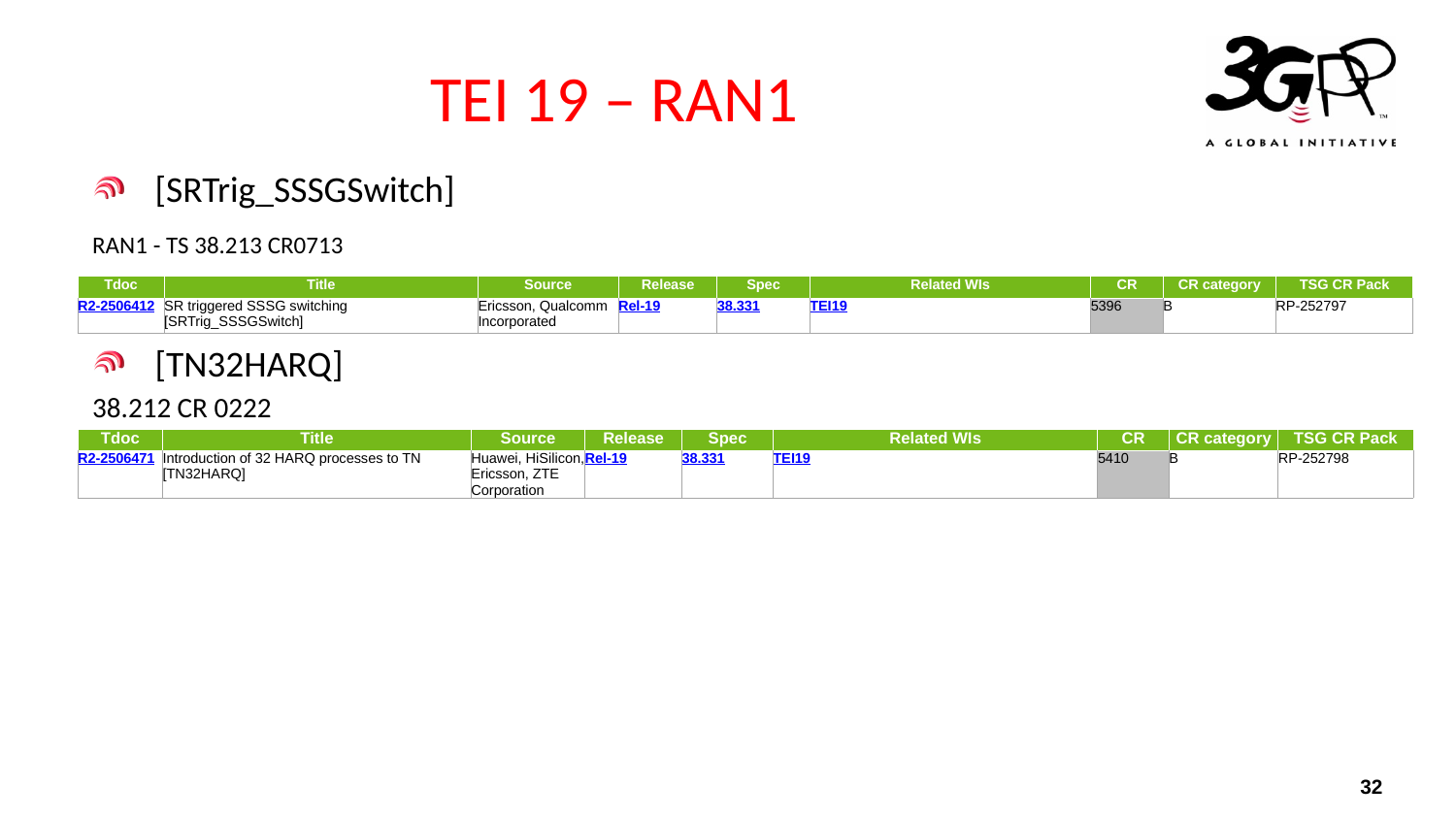

# TEI 19 – RAN1
 [SRTrig_SSSGSwitch]
RAN1 - TS 38.213 CR0713

| Tdoc | Title | Source | Release | Spec | Related WIs | CR | CR category | TSG CR Pack |
| --- | --- | --- | --- | --- | --- | --- | --- | --- |
| R2-2506412 | SR triggered SSSG switching [SRTrig\_SSSGSwitch] | Ericsson, Qualcomm Incorporated | Rel-19 | 38.331 | TEI19 | 5396 | B | RP-252797 |
 [TN32HARQ]
38.212 CR 0222
| Tdoc | Title | Source | Release | Spec | Related WIs | CR | CR category | TSG CR Pack |
| --- | --- | --- | --- | --- | --- | --- | --- | --- |
| R2-2506471 | Introduction of 32 HARQ processes to TN [TN32HARQ] | Huawei, HiSilicon, Ericsson, ZTE Corporation | Rel-19 | 38.331 | TEI19 | 5410 | B | RP-252798 |